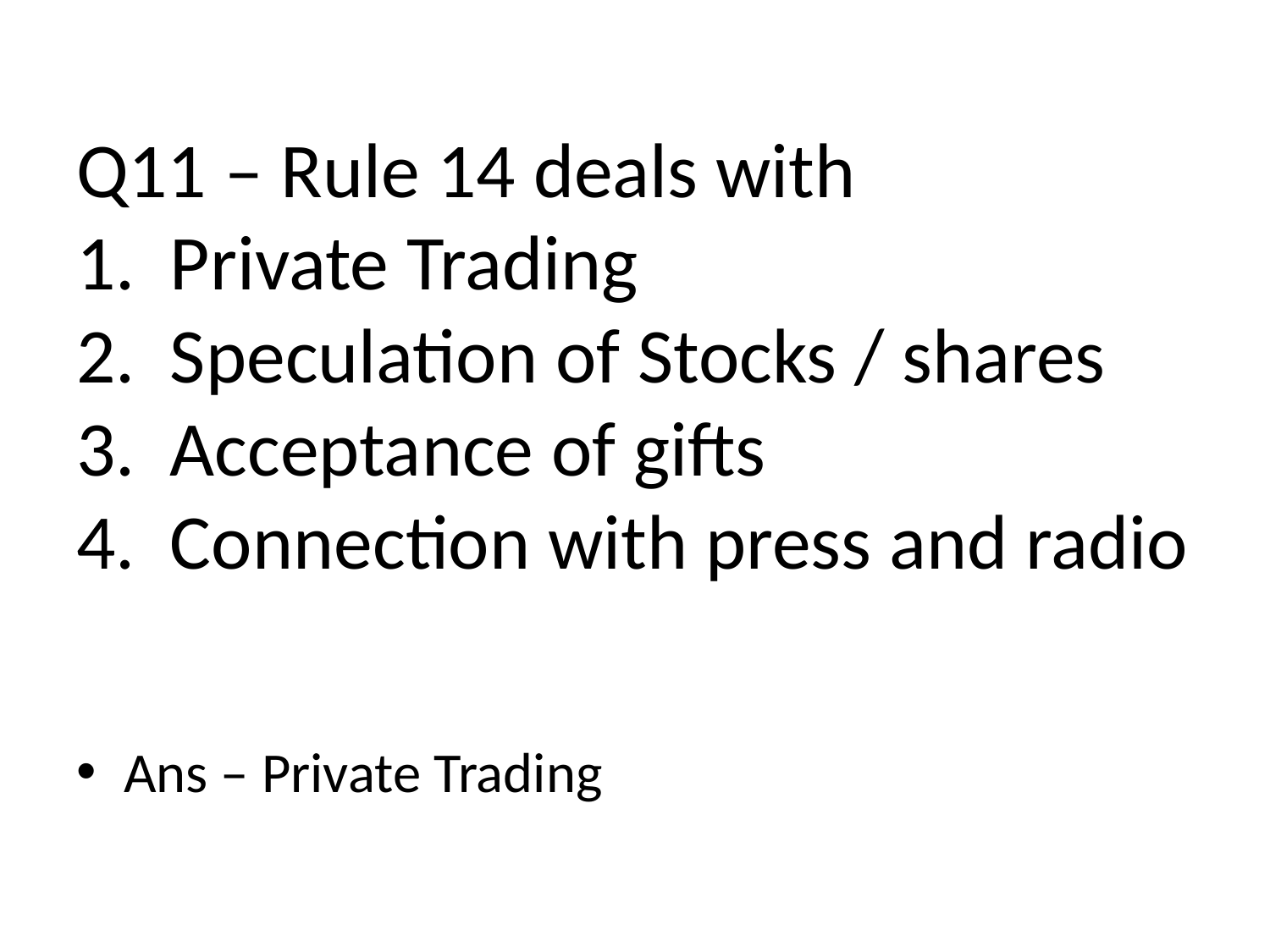

# Q11 – Rule 14 deals with 1.  Private Trading 2.  Speculation of Stocks / shares 3.  Acceptance of gifts 4.  Connection with press and radio
Ans – Private Trading